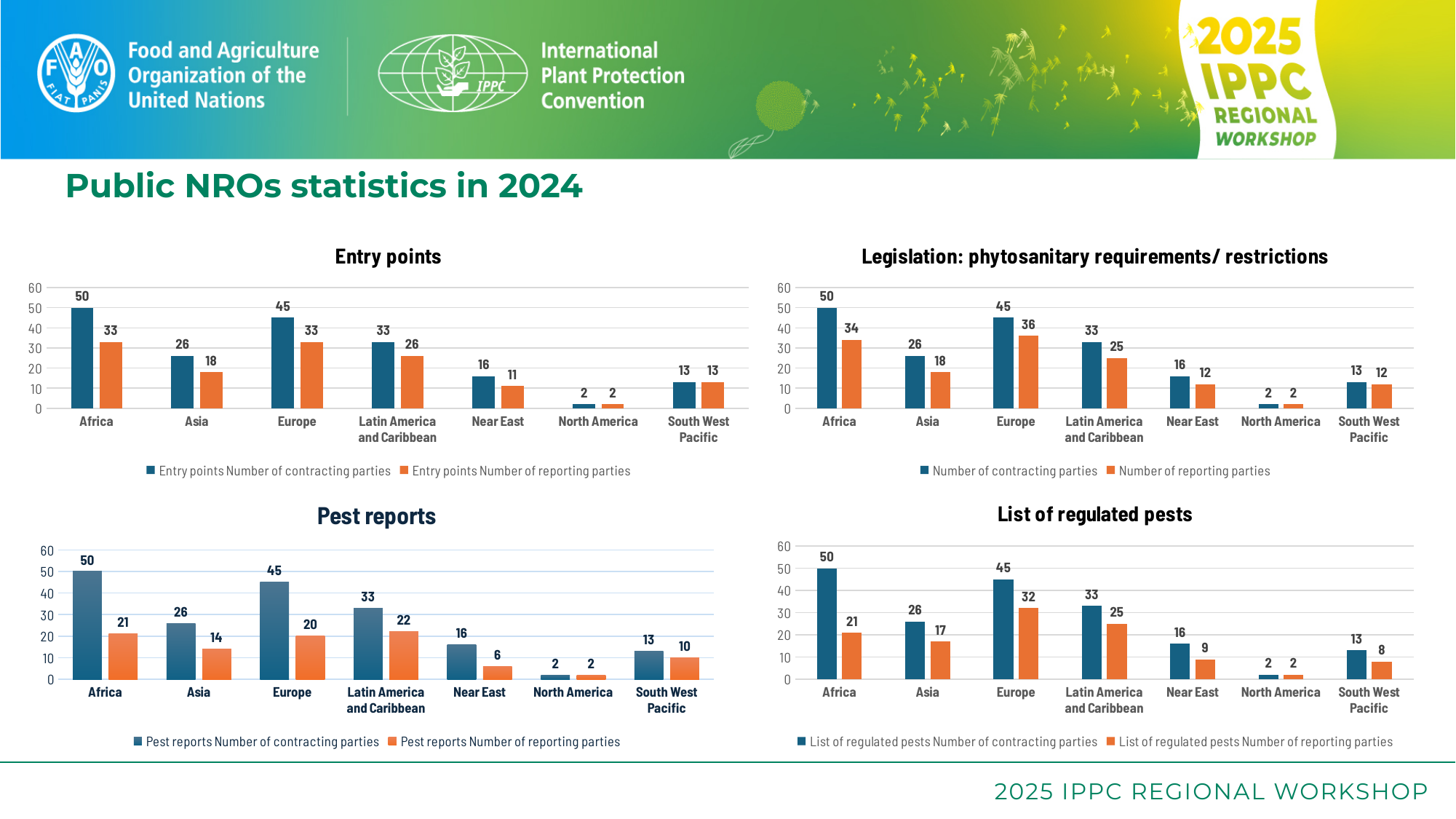

# Public NROs statistics in 2024

### Chart: Entry points

| Category | Entry points | Entry points |
|---|---|---|
| Africa | 50.0 | 33.0 |
| Asia | 26.0 | 18.0 |
| Europe | 45.0 | 33.0 |
| Latin America and Caribbean | 33.0 | 26.0 |
| Near East | 16.0 | 11.0 |
| North America | 2.0 | 2.0 |
| South West Pacific | 13.0 | 13.0 |

### Chart: Legislation: phytosanitary requirements/ restrictions

| Category | Number of contracting parties | Number of reporting parties |
|---|---|---|
| Africa | 50.0 | 34.0 |
| Asia | 26.0 | 18.0 |
| Europe | 45.0 | 36.0 |
| Latin America and Caribbean | 33.0 | 25.0 |
| Near East | 16.0 | 12.0 |
| North America | 2.0 | 2.0 |
| South West Pacific | 13.0 | 12.0 |

### Chart: Pest reports

| Category | Pest reports | Pest reports |
|---|---|---|
| Africa | 50.0 | 21.0 |
| Asia | 26.0 | 14.0 |
| Europe | 45.0 | 20.0 |
| Latin America and Caribbean | 33.0 | 22.0 |
| Near East | 16.0 | 6.0 |
| North America | 2.0 | 2.0 |
| South West Pacific | 13.0 | 10.0 |

### Chart: List of regulated pests

| Category | List of regulated pests | List of regulated pests |
|---|---|---|
| Africa | 50.0 | 21.0 |
| Asia | 26.0 | 17.0 |
| Europe | 45.0 | 32.0 |
| Latin America and Caribbean | 33.0 | 25.0 |
| Near East | 16.0 | 9.0 |
| North America | 2.0 | 2.0 |
| South West Pacific | 13.0 | 8.0 |